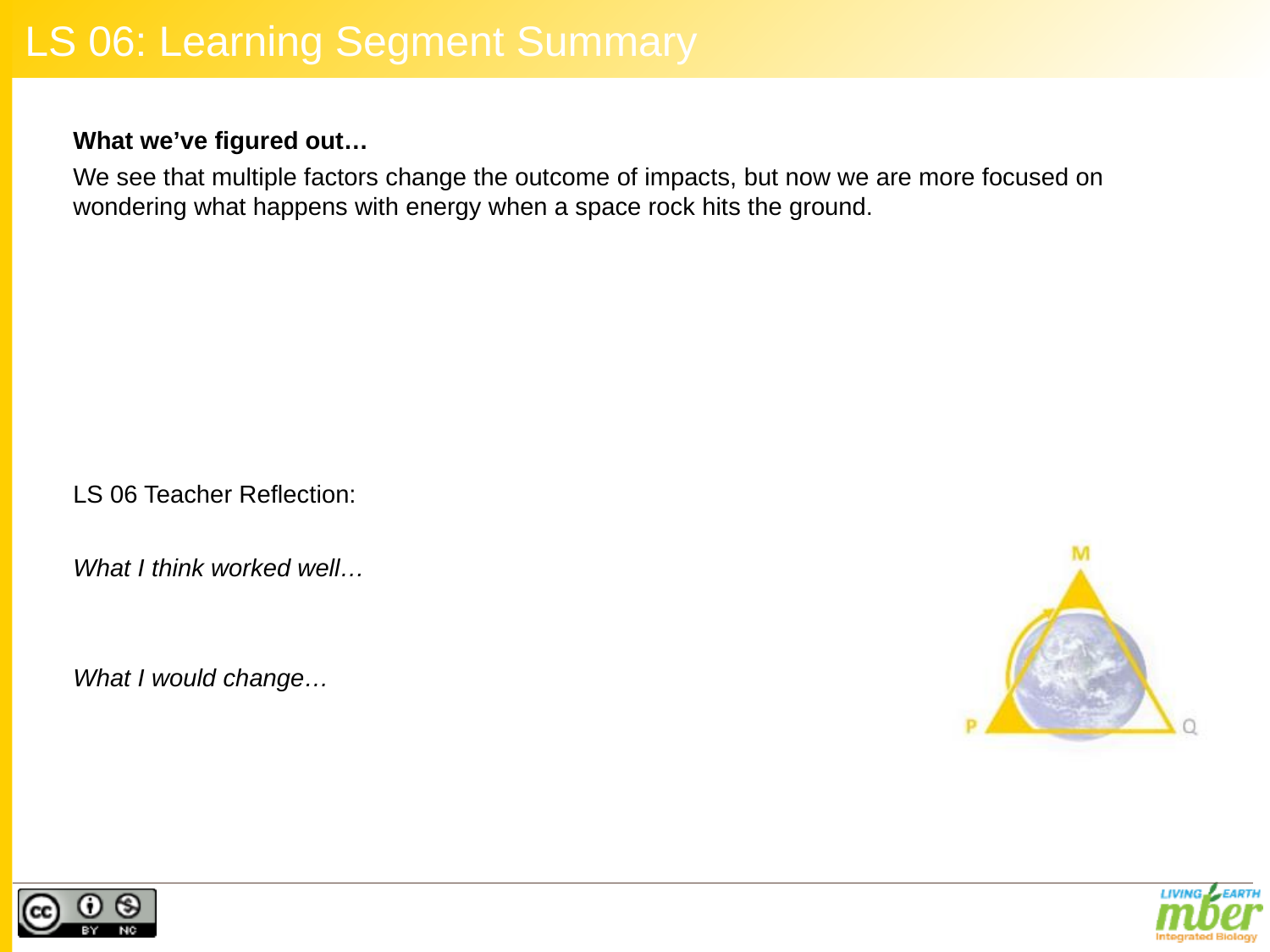

# LS 06: Learning Segment Summary
What we’ve figured out…
We see that multiple factors change the outcome of impacts, but now we are more focused on wondering what happens with energy when a space rock hits the ground.

LS 06 Teacher Reflection:

What I think worked well…

What I would change…